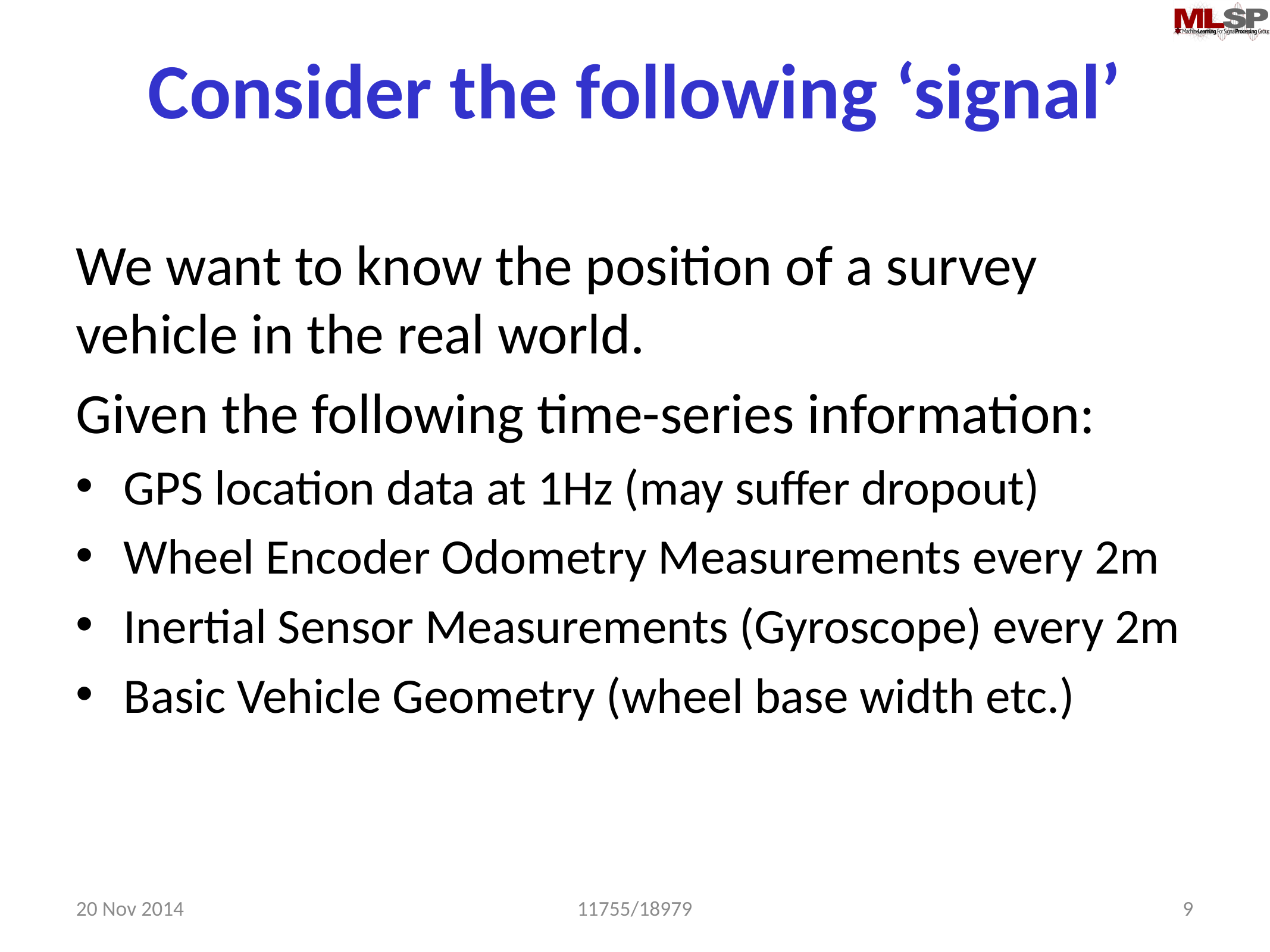

# Consider the following ‘signal’
We want to know the position of a survey vehicle in the real world.
Given the following time-series information:
GPS location data at 1Hz (may suffer dropout)
Wheel Encoder Odometry Measurements every 2m
Inertial Sensor Measurements (Gyroscope) every 2m
Basic Vehicle Geometry (wheel base width etc.)
20 Nov 2014
11755/18979
9